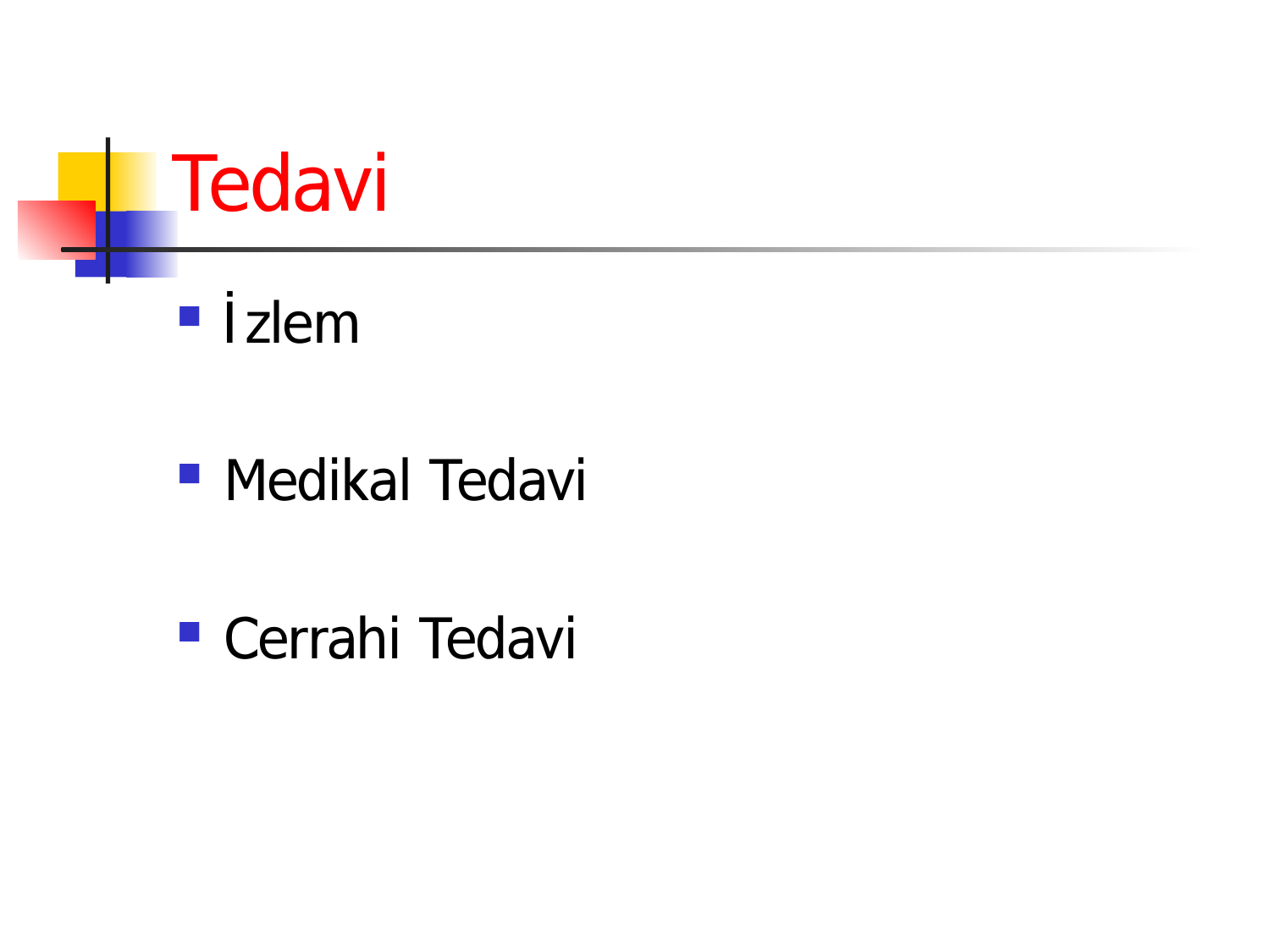

# Tedavi
İzlem

Medikal Tedavi

Cerrahi Tedavi